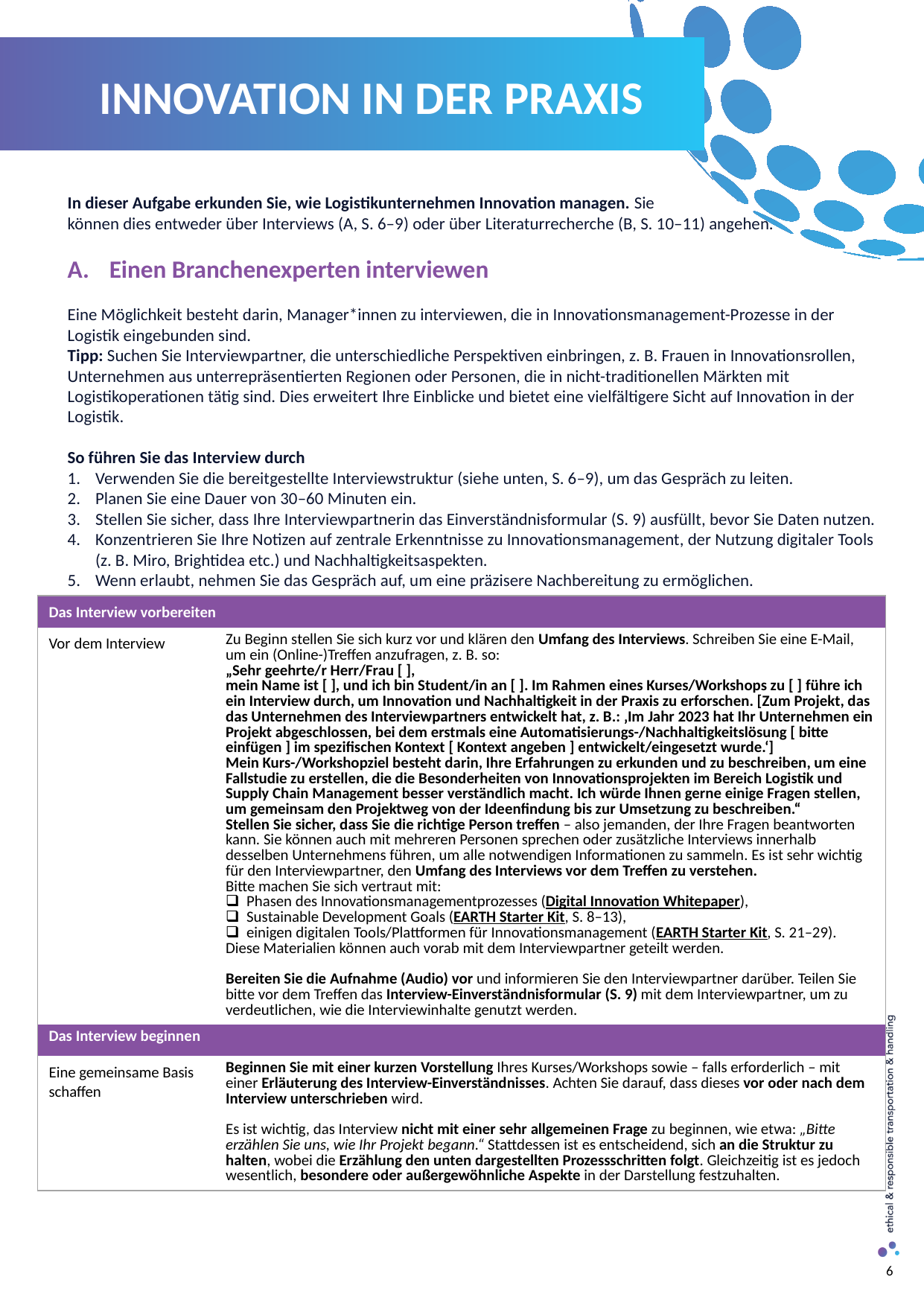

INNOVATION IN DER PRAXIS
In dieser Aufgabe erkunden Sie, wie Logistikunternehmen Innovation managen. Sie
können dies entweder über Interviews (A, S. 6–9) oder über Literaturrecherche (B, S. 10–11) angehen.

Einen Branchenexperten interviewen

Eine Möglichkeit besteht darin, Manager*innen zu interviewen, die in Innovationsmanagement-Prozesse in der Logistik eingebunden sind.
Tipp: Suchen Sie Interviewpartner, die unterschiedliche Perspektiven einbringen, z. B. Frauen in Innovationsrollen, Unternehmen aus unterrepräsentierten Regionen oder Personen, die in nicht-traditionellen Märkten mit Logistikoperationen tätig sind. Dies erweitert Ihre Einblicke und bietet eine vielfältigere Sicht auf Innovation in der Logistik.

So führen Sie das Interview durch
Verwenden Sie die bereitgestellte Interviewstruktur (siehe unten, S. 6–9), um das Gespräch zu leiten.
Planen Sie eine Dauer von 30–60 Minuten ein.
Stellen Sie sicher, dass Ihre Interviewpartnerin das Einverständnisformular (S. 9) ausfüllt, bevor Sie Daten nutzen.
Konzentrieren Sie Ihre Notizen auf zentrale Erkenntnisse zu Innovationsmanagement, der Nutzung digitaler Tools (z. B. Miro, Brightidea etc.) und Nachhaltigkeitsaspekten.
Wenn erlaubt, nehmen Sie das Gespräch auf, um eine präzisere Nachbereitung zu ermöglichen.
| Das Interview vorbereiten |  |
| --- | --- |
| Vor dem Interview | Zu Beginn stellen Sie sich kurz vor und klären den Umfang des Interviews. Schreiben Sie eine E-Mail, um ein (Online-)Treffen anzufragen, z. B. so: „Sehr geehrte/r Herr/Frau [ ], mein Name ist [ ], und ich bin Student/in an [ ]. Im Rahmen eines Kurses/Workshops zu [ ] führe ich ein Interview durch, um Innovation und Nachhaltigkeit in der Praxis zu erforschen. [Zum Projekt, das das Unternehmen des Interviewpartners entwickelt hat, z. B.: ‚Im Jahr 2023 hat Ihr Unternehmen ein Projekt abgeschlossen, bei dem erstmals eine Automatisierungs-/Nachhaltigkeitslösung [ bitte einfügen ] im spezifischen Kontext [ Kontext angeben ] entwickelt/eingesetzt wurde.‘] Mein Kurs-/Workshopziel besteht darin, Ihre Erfahrungen zu erkunden und zu beschreiben, um eine Fallstudie zu erstellen, die die Besonderheiten von Innovationsprojekten im Bereich Logistik und Supply Chain Management besser verständlich macht. Ich würde Ihnen gerne einige Fragen stellen, um gemeinsam den Projektweg von der Ideenfindung bis zur Umsetzung zu beschreiben.“ Stellen Sie sicher, dass Sie die richtige Person treffen – also jemanden, der Ihre Fragen beantworten kann. Sie können auch mit mehreren Personen sprechen oder zusätzliche Interviews innerhalb desselben Unternehmens führen, um alle notwendigen Informationen zu sammeln. Es ist sehr wichtig für den Interviewpartner, den Umfang des Interviews vor dem Treffen zu verstehen. Bitte machen Sie sich vertraut mit: Phasen des Innovationsmanagementprozesses (Digital Innovation Whitepaper),   Sustainable Development Goals (EARTH Starter Kit, S. 8–13), einigen digitalen Tools/Plattformen für Innovationsmanagement (EARTH Starter Kit, S. 21–29). Diese Materialien können auch vorab mit dem Interviewpartner geteilt werden. Bereiten Sie die Aufnahme (Audio) vor und informieren Sie den Interviewpartner darüber. Teilen Sie bitte vor dem Treffen das Interview-Einverständnisformular (S. 9) mit dem Interviewpartner, um zu verdeutlichen, wie die Interviewinhalte genutzt werden. |
| Das Interview beginnen |  |
| Eine gemeinsame Basis schaffen | Beginnen Sie mit einer kurzen Vorstellung Ihres Kurses/Workshops sowie – falls erforderlich – mit einer Erläuterung des Interview-Einverständnisses. Achten Sie darauf, dass dieses vor oder nach dem Interview unterschrieben wird. Es ist wichtig, das Interview nicht mit einer sehr allgemeinen Frage zu beginnen, wie etwa: „Bitte erzählen Sie uns, wie Ihr Projekt begann.“ Stattdessen ist es entscheidend, sich an die Struktur zu halten, wobei die Erzählung den unten dargestellten Prozessschritten folgt. Gleichzeitig ist es jedoch wesentlich, besondere oder außergewöhnliche Aspekte in der Darstellung festzuhalten. |
6